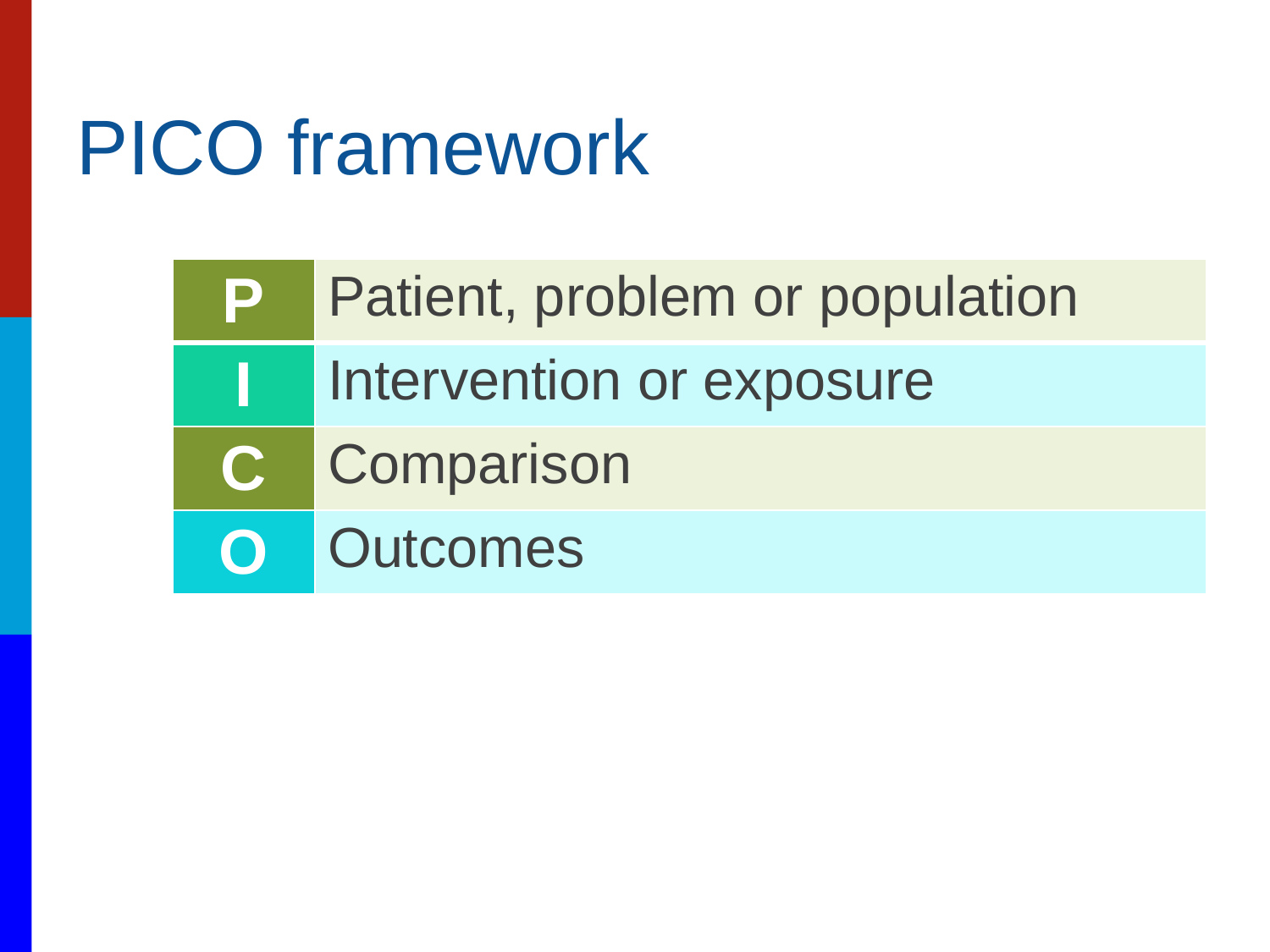

# PICO framework
| P | Patient, problem or population |
| --- | --- |
| I | Intervention or exposure |
| C | Comparison |
| O | Outcomes |